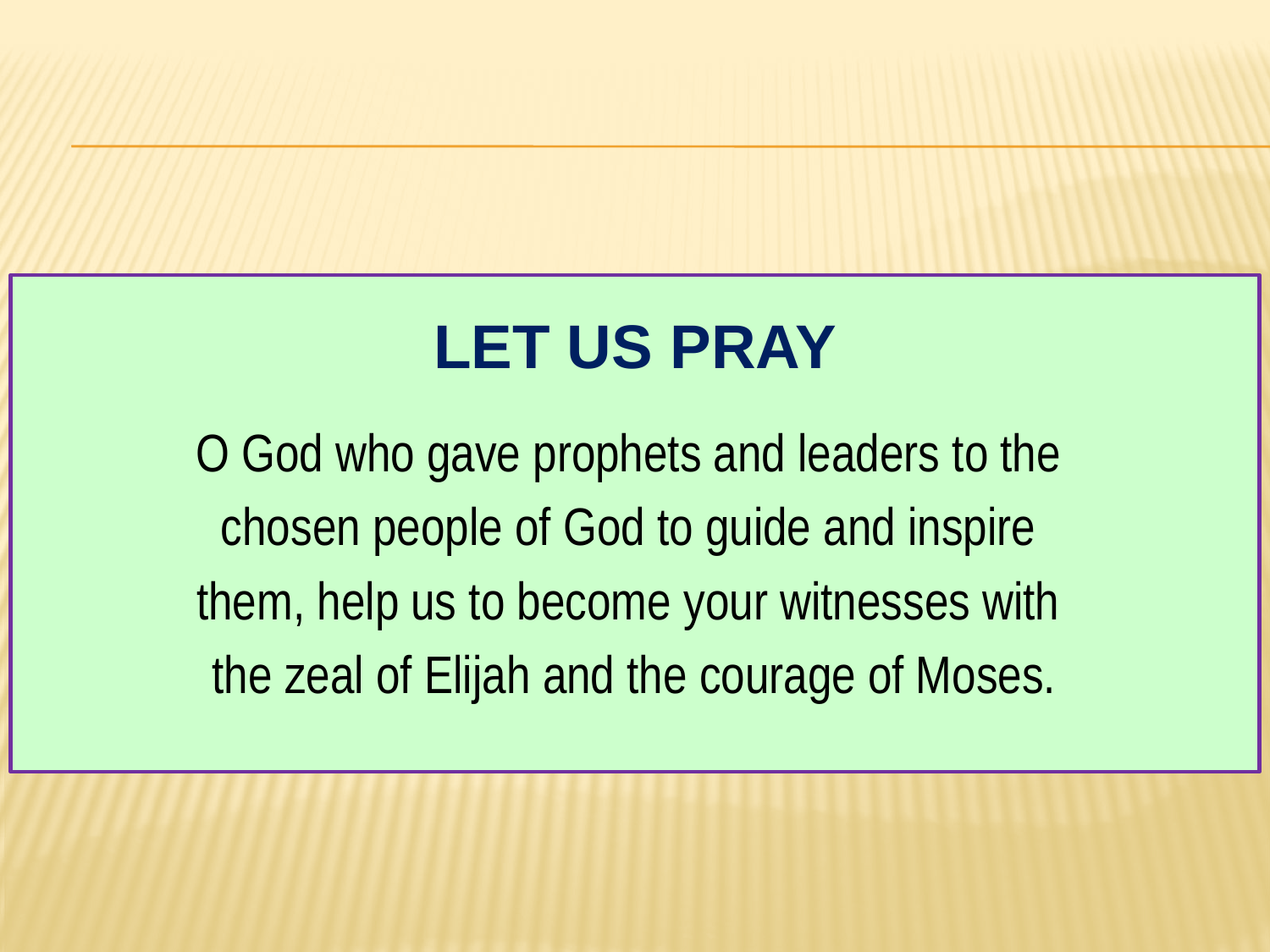

# Let us Pray
O God who gave prophets and leaders to the
chosen people of God to guide and inspire
them, help us to become your witnesses with
the zeal of Elijah and the courage of Moses.